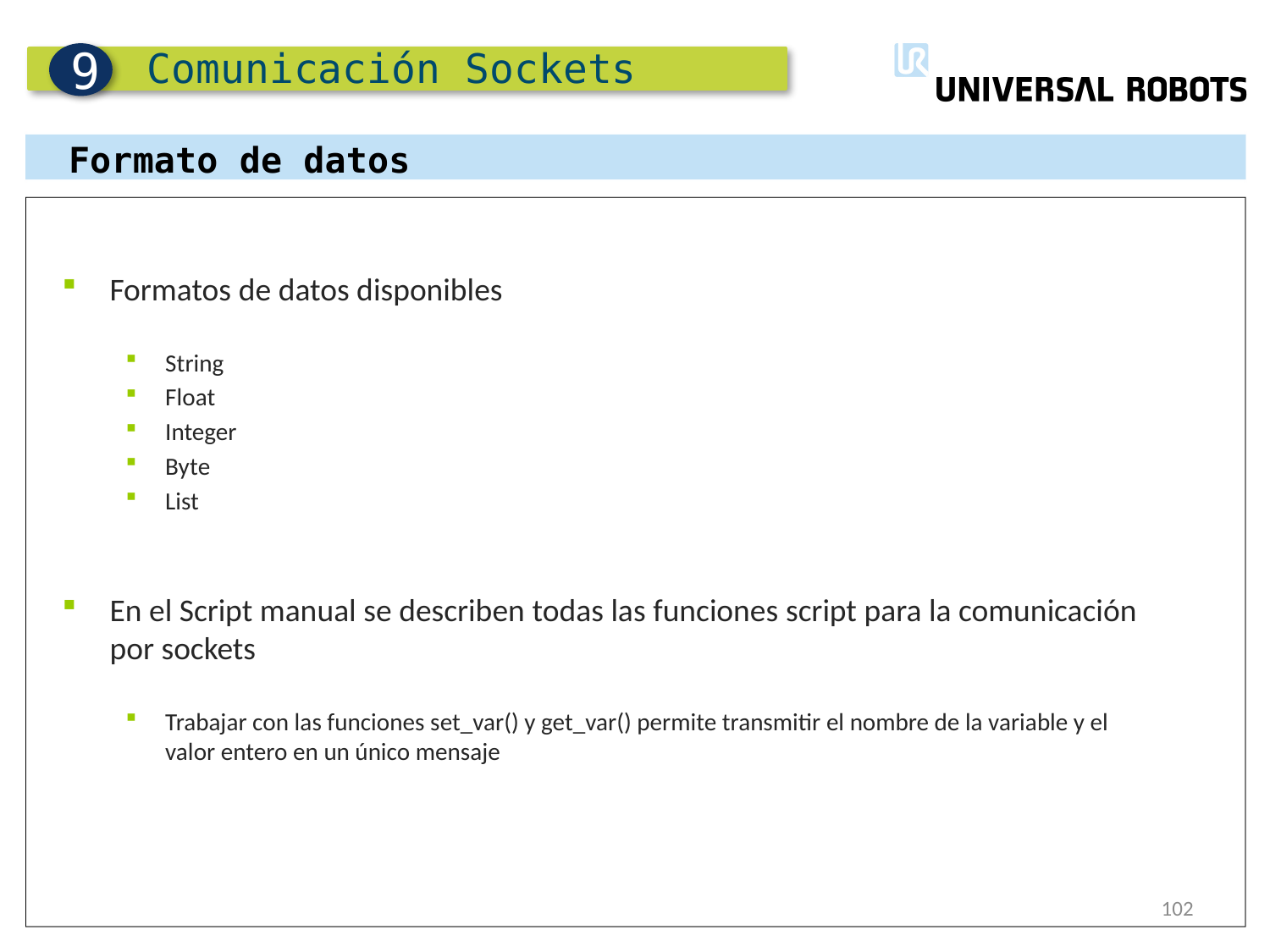

Comunicación Sockets

9
Formato de datos

Formatos de datos disponibles

String
Float
Integer
Byte
List

En el Script manual se describen todas las funciones script para la comunicación por sockets

Trabajar con las funciones set_var() y get_var() permite transmitir el nombre de la variable y el valor entero en un único mensaje

102